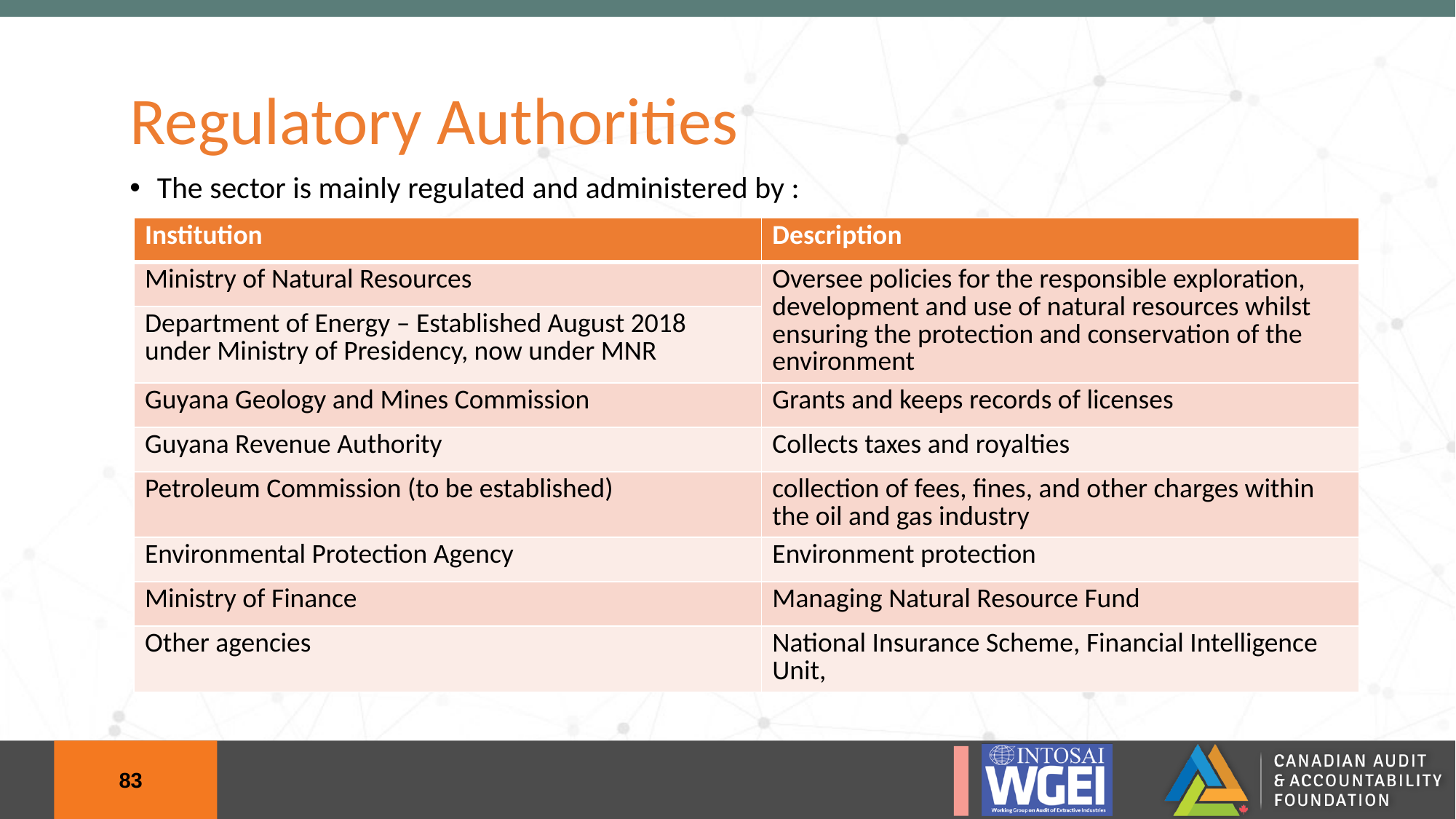

# Regulatory Authorities
The sector is mainly regulated and administered by :

| Institution | Description |
| --- | --- |
| Ministry of Natural Resources | Oversee policies for the responsible exploration, development and use of natural resources whilst ensuring the protection and conservation of the environment |
| Department of Energy – Established August 2018 under Ministry of Presidency, now under MNR |  |
| Guyana Geology and Mines Commission | Grants and keeps records of licenses |
| Guyana Revenue Authority | Collects taxes and royalties |
| Petroleum Commission (to be established) | collection of fees, fines, and other charges within the oil and gas industry |
| Environmental Protection Agency | Environment protection |
| Ministry of Finance | Managing Natural Resource Fund |
| Other agencies | National Insurance Scheme, Financial Intelligence Unit, |